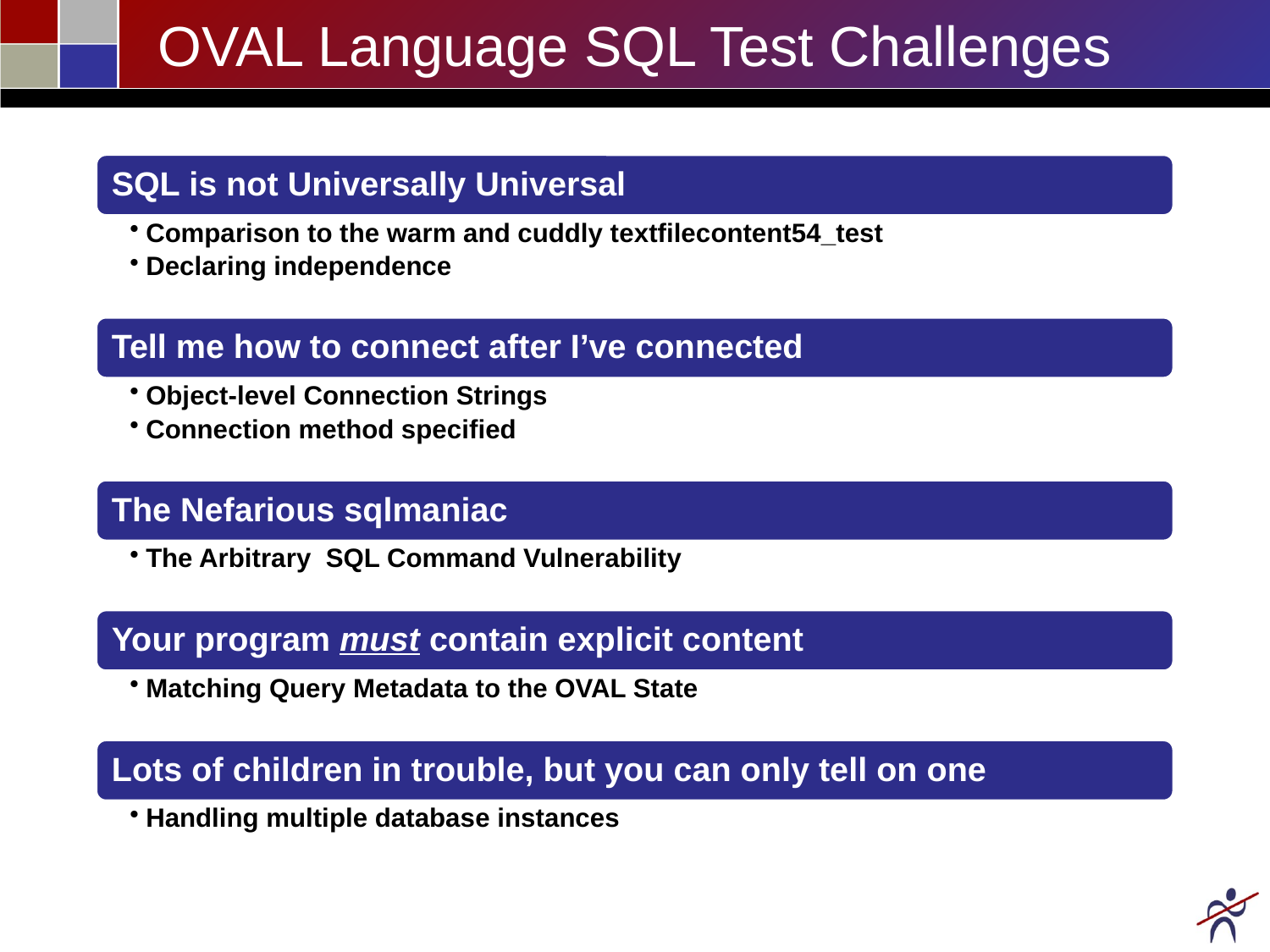

# OVAL Language SQL Test Challenges
SQL is not Universally Universal
Comparison to the warm and cuddly textfilecontent54_test
Declaring independence

Tell me how to connect after I’ve connected
Object-level Connection Strings
Connection method specified

The Nefarious sqlmaniac
The Arbitrary  SQL Command Vulnerability

Your program must contain explicit content
Matching Query Metadata to the OVAL State

Lots of children in trouble, but you can only tell on one
Handling multiple database instances